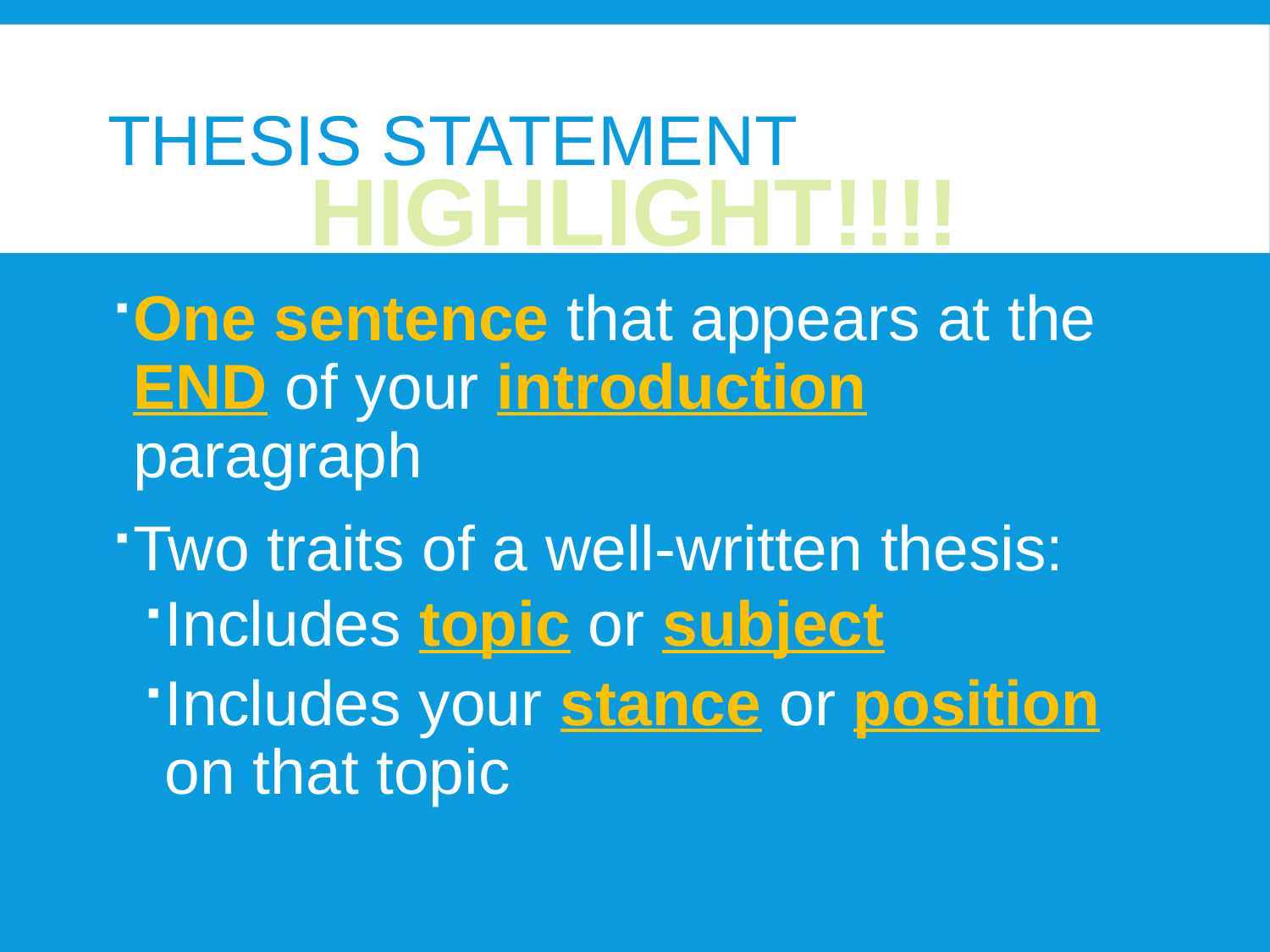

# THESIS STATEMENT
HIGHLIGHT!!!!
One sentence that appears at the END of your introduction paragraph
Two traits of a well-written thesis:
Includes topic or subject
Includes your stance or position on that topic